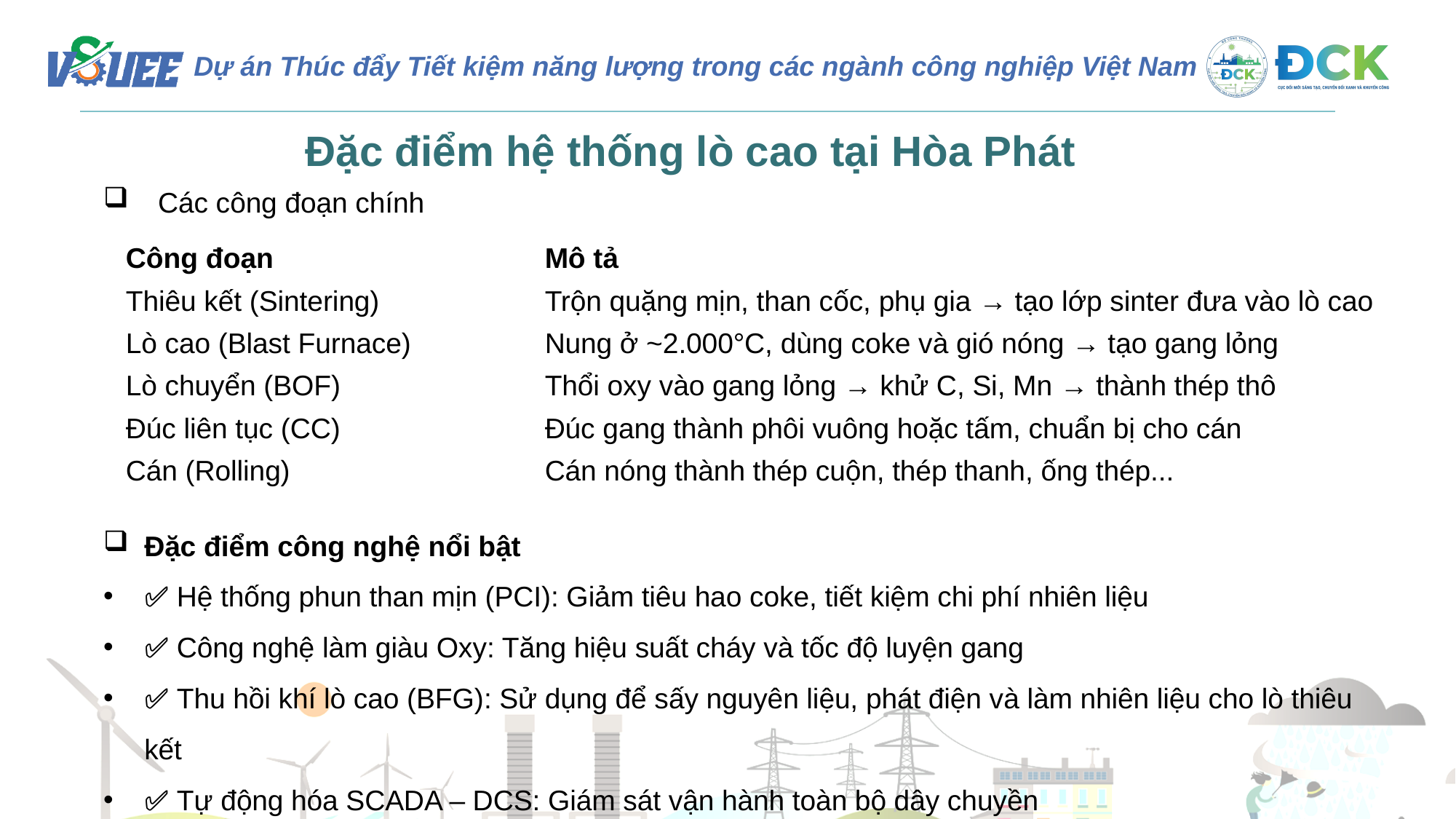

Đặc điểm hệ thống lò cao tại Hòa Phát
Các công đoạn chính
| Công đoạn | Mô tả |
| --- | --- |
| Thiêu kết (Sintering) | Trộn quặng mịn, than cốc, phụ gia → tạo lớp sinter đưa vào lò cao |
| Lò cao (Blast Furnace) | Nung ở ~2.000°C, dùng coke và gió nóng → tạo gang lỏng |
| Lò chuyển (BOF) | Thổi oxy vào gang lỏng → khử C, Si, Mn → thành thép thô |
| Đúc liên tục (CC) | Đúc gang thành phôi vuông hoặc tấm, chuẩn bị cho cán |
| Cán (Rolling) | Cán nóng thành thép cuộn, thép thanh, ống thép... |
Đặc điểm công nghệ nổi bật
✅ Hệ thống phun than mịn (PCI): Giảm tiêu hao coke, tiết kiệm chi phí nhiên liệu
✅ Công nghệ làm giàu Oxy: Tăng hiệu suất cháy và tốc độ luyện gang
✅ Thu hồi khí lò cao (BFG): Sử dụng để sấy nguyên liệu, phát điện và làm nhiên liệu cho lò thiêu kết
✅ Tự động hóa SCADA – DCS: Giám sát vận hành toàn bộ dây chuyền
✅ Đúc liên tục & cán nóng liền mạch: Tận dụng nhiệt phôi → tiết kiệm năng lượng